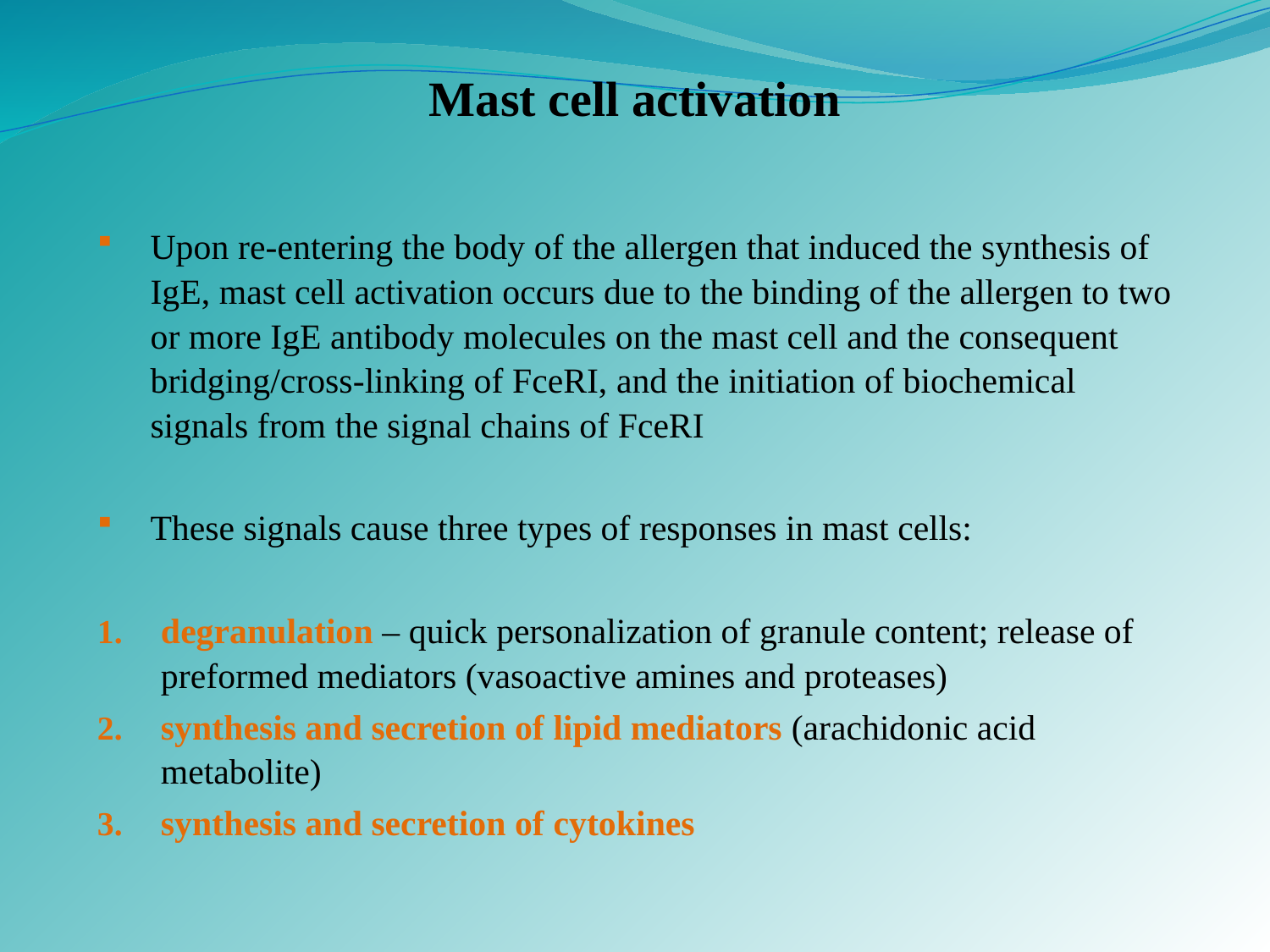

# Mast cell activation
Upon re-entering the body of the allergen that induced the synthesis of IgE, mast cell activation occurs due to the binding of the allergen to two or more IgE antibody molecules on the mast cell and the consequent bridging/cross-linking of FceRI, and the initiation of biochemical signals from the signal chains of FceRI

These signals cause three types of responses in mast cells:

degranulation – quick personalization of granule content; release of preformed mediators (vasoactive amines and proteases)
synthesis and secretion of lipid mediators (arachidonic acid metabolite)
synthesis and secretion of cytokines